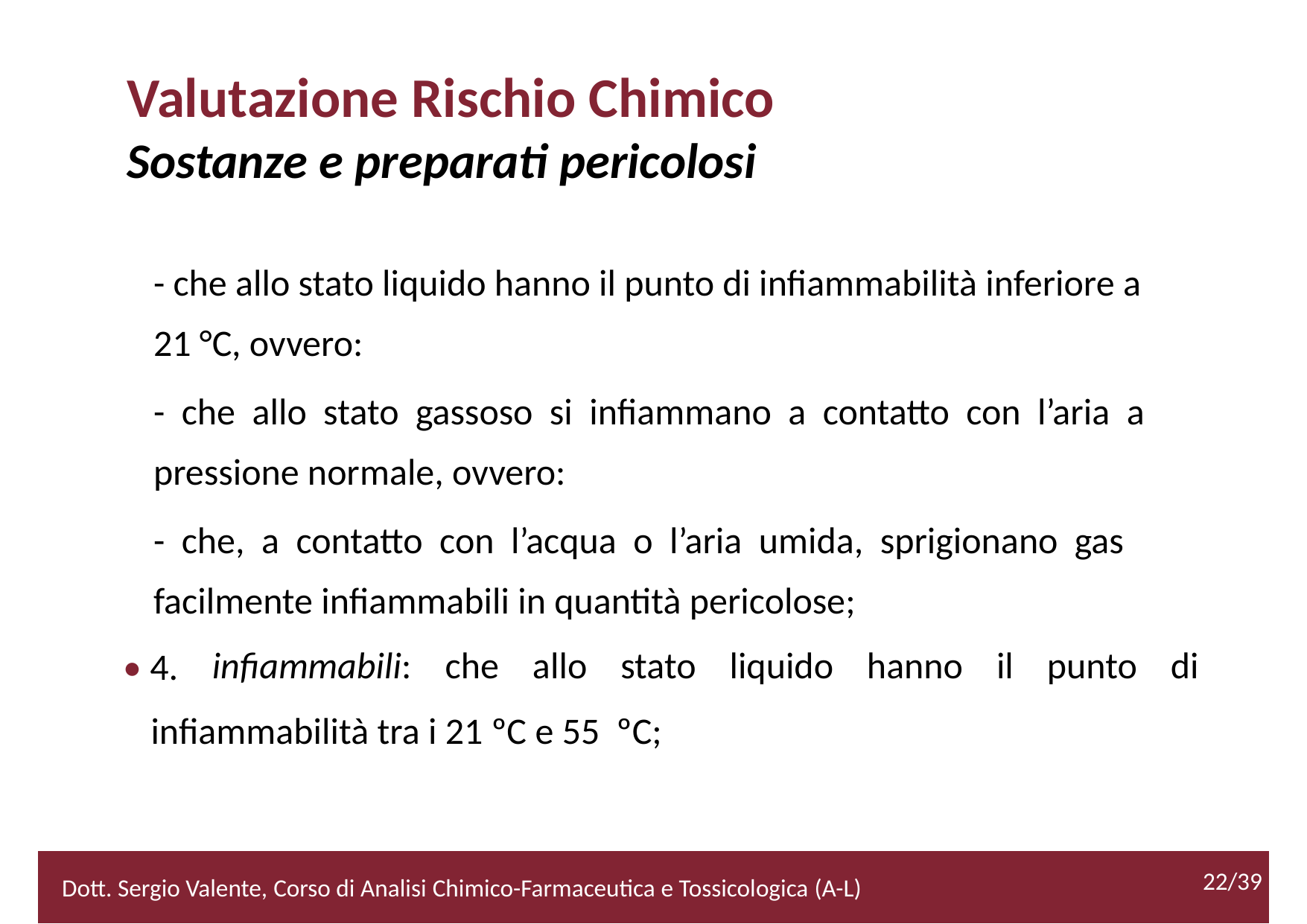

Valutazione Rischio Chimico
Sostanze e preparati pericolosi
- che allo stato liquido hanno il punto di infiammabilità inferiore a

21 °C, ovvero:

-  che  allo  stato  gassoso  si  infiammano  a  contatto  con  l’aria  a

pressione normale, ovvero:

-  che,  a  contatto  con  l’acqua  o  l’aria  umida,  sprigionano  gas

facilmente infiammabili in quantità pericolose;
• 4.
infiammabili:    che    allo    stato    liquido    hanno    il    punto    di
	infiammabilità tra i 21 ºC e 55  ºC;

22/39
2/52
Dott. Sergio Valente, Corso di Analisi Chimico-Farmaceutica e Tossicologica (A-L)